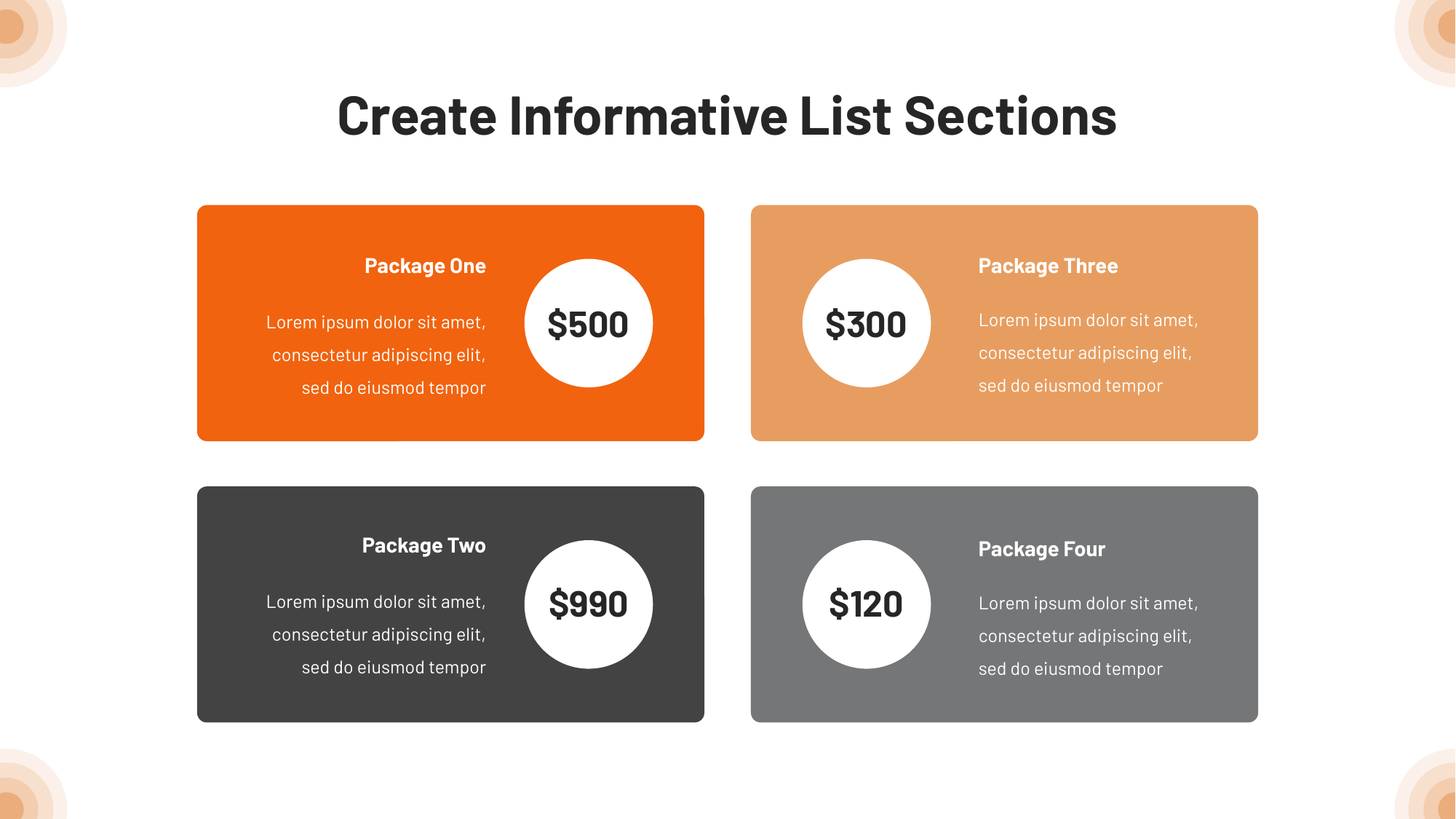

Create Informative List Sections

Package Three
Package One

Lorem ipsum dolor sit amet, consectetur adipiscing elit, sed do eiusmod tempor
Lorem ipsum dolor sit amet, consectetur adipiscing elit, sed do eiusmod tempor
$500
$300

Package Two
Package Four

Lorem ipsum dolor sit amet, consectetur adipiscing elit, sed do eiusmod tempor
$990
$120
Lorem ipsum dolor sit amet, consectetur adipiscing elit, sed do eiusmod tempor